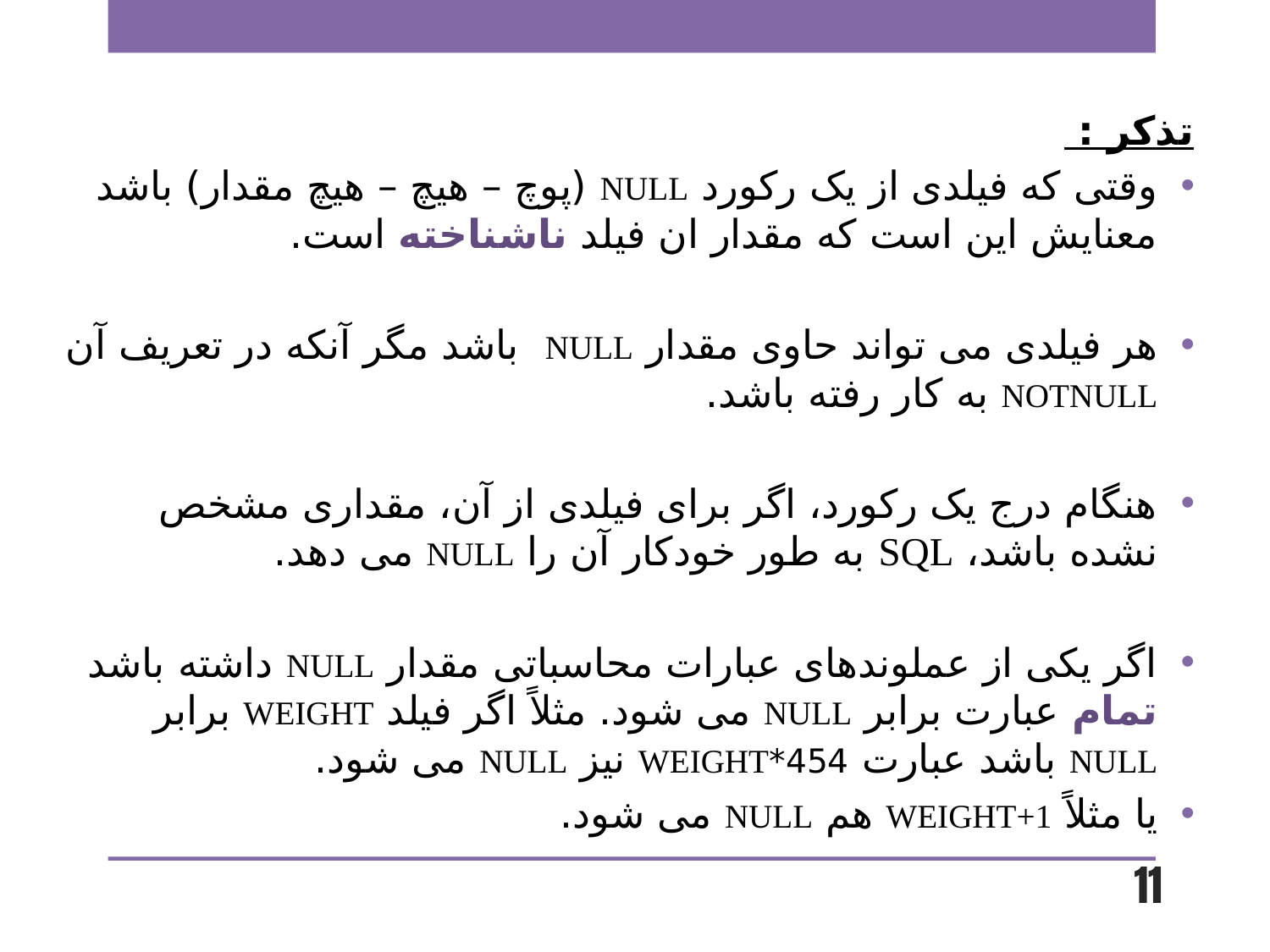

تذکر :
وقتی که فیلدی از یک رکورد NULL (پوچ – هیچ – هیچ مقدار) باشد معنایش این است که مقدار ان فیلد ناشناخته است.

هر فیلدی می تواند حاوی مقدار NULL  باشد مگر آنکه در تعریف آن NOTNULL به کار رفته باشد.

هنگام درج یک رکورد، اگر برای فیلدی از آن، مقداری مشخص نشده باشد، SQL به طور خودکار آن را NULL می دهد.

اگر یکی از عملوندهای عبارات محاسباتی مقدار NULL داشته باشد تمام عبارت برابر NULL می شود. مثلاً اگر فیلد WEIGHT برابر NULL باشد عبارت 454*WEIGHT نیز NULL می شود.
یا مثلاً WEIGHT+1 هم NULL می شود.
11